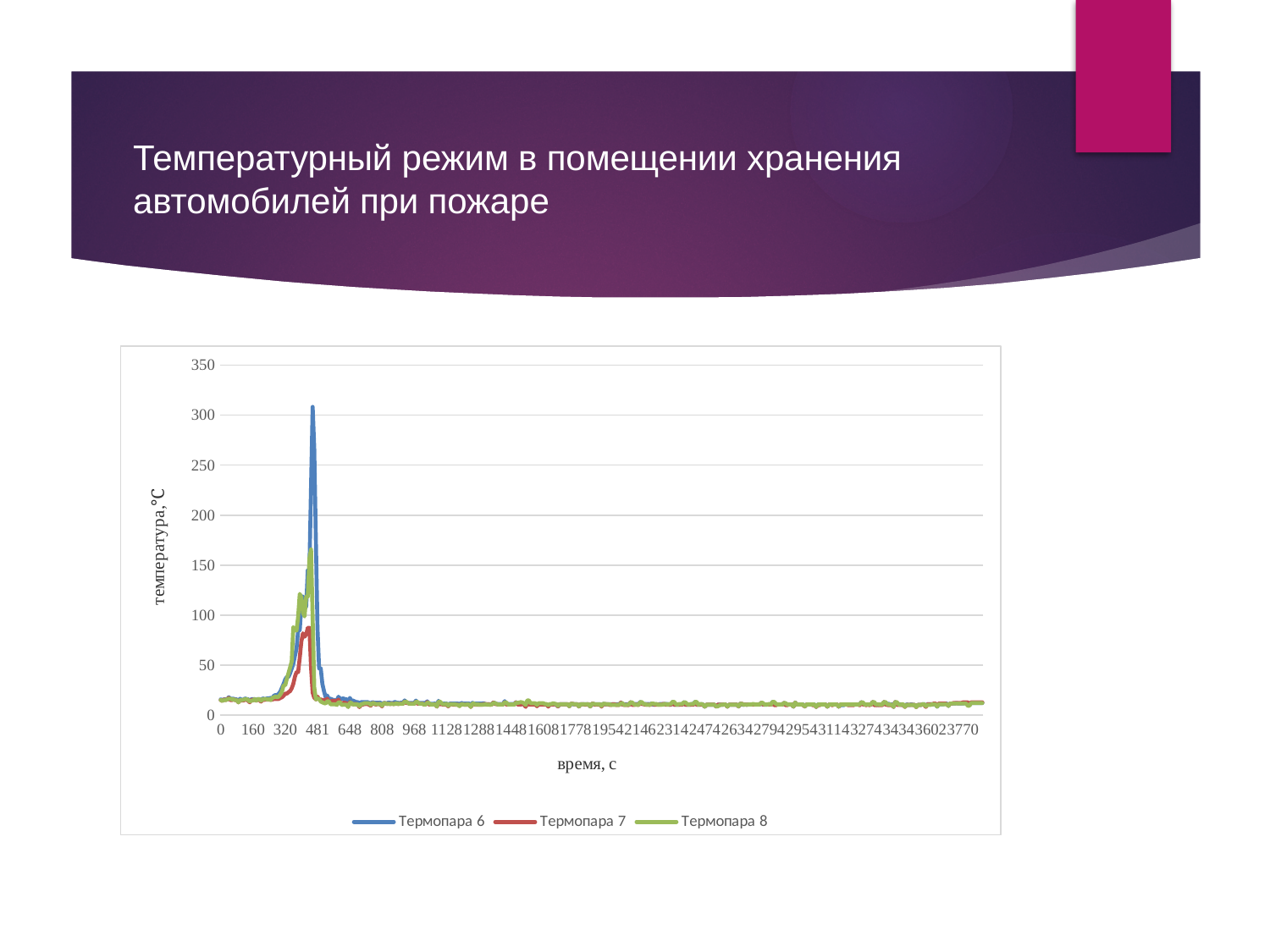

# Температурный режим в помещении хранения автомобилей при пожаре

### Chart

| Category |  |  |  |
|---|---|---|---|
| 0 | 15.8 | 15.1 | 15.1 |
| 9 | 15.1 | 14.4 | 14.4 |
| 16 | 15.8 | 15.8 | 15.1 |
| 25 | 15.8 | 15.1 | 15.1 |
| 32 | 15.8 | 15.8 | 15.8 |
| 40 | 18.0 | 17.3 | 16.5 |
| 49 | 16.5 | 15.1 | 16.5 |
| 56 | 16.5 | 15.1 | 15.8 |
| 65 | 16.5 | 15.8 | 15.8 |
| 72 | 15.8 | 15.1 | 15.1 |
| 80 | 15.8 | 15.1 | 15.1 |
| 89 | 13.6 | 12.9 | 12.9 |
| 96 | 16.5 | 15.1 | 15.1 |
| 105 | 15.3 | 14.6 | 15.1 |
| 112 | 15.3 | 14.6 | 15.3 |
| 120 | 16.8 | 15.3 | 16.1 |
| 129 | 16.1 | 15.3 | 16.1 |
| 136 | 16.1 | 14.6 | 15.3 |
| 145 | 13.6 | 12.9 | 13.6 |
| 152 | 16.1 | 15.3 | 14.6 |
| 160 | 16.1 | 15.3 | 14.6 |
| 169 | 16.1 | 15.3 | 16.1 |
| 176 | 15.3 | 14.6 | 14.6 |
| 185 | 16.1 | 15.3 | 16.1 |
| 192 | 16.1 | 15.3 | 16.1 |
| 200 | 15.1 | 13.6 | 14.4 |
| 209 | 16.8 | 15.3 | 16.1 |
| 216 | 16.3 | 15.3 | 16.1 |
| 225 | 16.3 | 15.6 | 16.3 |
| 232 | 17.0 | 15.6 | 15.6 |
| 240 | 17.0 | 15.6 | 16.3 |
| 249 | 17.3 | 15.6 | 15.1 |
| 256 | 16.8 | 15.6 | 17.3 |
| 265 | 19.5 | 16.3 | 18.0 |
| 272 | 20.2 | 16.3 | 18.7 |
| 280 | 20.2 | 16.3 | 18.0 |
| 289 | 21.6 | 16.3 | 18.7 |
| 296 | 23.8 | 17.3 | 20.9 |
| 305 | 27.7 | 18.0 | 23.8 |
| 312 | 31.3 | 19.5 | 29.9 |
| 320 | 35.9 | 21.6 | 29.9 |
| 329 | 38.3 | 21.6 | 36.6 |
| 336 | 38.3 | 23.1 | 42.0 |
| 345 | 42.0 | 24.1 | 47.8 |
| 352 | 46.6 | 26.9 | 53.8 |
| 360 | 51.4 | 31.3 | 88.1 |
| 369 | 59.4 | 38.6 | 84.8 |
| 376 | 66.6 | 43.2 | 84.8 |
| 385 | 85.0 | 43.2 | 98.6 |
| 392 | 85.0 | 57.4 | 121.3 |
| 400 | 110.4 | 73.7 | 117.8 |
| 409 | 118.8 | 81.9 | 102.5 |
| 416 | 105.7 | 78.5 | 98.8 |
| 425 | 108.9 | 80.9 | 118.6 |
| 433 | 145.0 | 87.4 | 118.6 |
| 440 | 145.0 | 87.4 | 156.7 |
| 449 | 229.0 | 47.5 | 165.8 |
| 456 | 308.3 | 22.6 | 97.4 |
| 465 | 266.8 | 17.5 | 27.9 |
| 473 | 173.5 | 15.8 | 15.8 |
| 481 | 86.7 | 18.7 | 16.5 |
| 489 | 46.8 | 15.8 | 16.5 |
| 496 | 46.8 | 15.8 | 13.6 |
| 505 | 31.5 | 15.1 | 12.9 |
| 513 | 24.3 | 15.1 | 12.2 |
| 528 | 18.2 | 15.1 | 11.7 |
| 537 | 19.7 | 16.5 | 13.9 |
| 545 | 16.5 | 13.6 | 13.9 |
| 552 | 16.5 | 13.6 | 11.0 |
| 561 | 15.8 | 14.4 | 11.0 |
| 568 | 15.1 | 14.4 | 11.0 |
| 577 | 15.1 | 14.4 | 11.0 |
| 585 | 14.4 | 13.6 | 10.3 |
| 592 | 18.5 | 15.6 | 12.9 |
| 601 | 16.5 | 12.2 | 12.9 |
| 608 | 16.5 | 12.2 | 10.3 |
| 617 | 16.8 | 12.4 | 10.5 |
| 625 | 16.1 | 12.4 | 10.5 |
| 632 | 16.1 | 12.0 | 10.5 |
| 641 | 12.9 | 8.8 | 8.1 |
| 648 | 17.3 | 13.2 | 12.4 |
| 657 | 14.6 | 11.2 | 12.4 |
| 665 | 14.6 | 11.2 | 10.5 |
| 672 | 13.9 | 11.2 | 11.2 |
| 681 | 13.2 | 11.2 | 10.5 |
| 688 | 13.2 | 10.5 | 11.2 |
| 697 | 10.7 | 8.1 | 8.8 |
| 705 | 13.2 | 10.5 | 11.2 |
| 712 | 13.2 | 10.5 | 11.2 |
| 721 | 13.2 | 11.2 | 12.0 |
| 728 | 13.2 | 11.2 | 12.0 |
| 737 | 13.2 | 11.2 | 12.0 |
| 745 | 12.4 | 10.5 | 12.0 |
| 752 | 11.5 | 9.5 | 10.3 |
| 761 | 13.2 | 12.0 | 12.0 |
| 768 | 12.4 | 12.0 | 12.0 |
| 777 | 12.4 | 10.5 | 11.2 |
| 785 | 12.4 | 11.2 | 11.2 |
| 792 | 12.4 | 11.2 | 11.2 |
| 801 | 12.7 | 10.7 | 11.5 |
| 808 | 10.7 | 8.8 | 9.5 |
| 817 | 12.4 | 12.0 | 12.0 |
| 825 | 12.0 | 12.0 | 12.0 |
| 832 | 12.0 | 11.2 | 11.2 |
| 841 | 12.7 | 11.5 | 11.5 |
| 848 | 12.4 | 11.2 | 11.2 |
| 857 | 12.2 | 11.5 | 11.5 |
| 865 | 12.4 | 11.2 | 11.2 |
| 872 | 13.4 | 11.5 | 11.2 |
| 881 | 12.4 | 11.5 | 12.2 |
| 888 | 12.4 | 11.2 | 11.2 |
| 897 | 12.2 | 11.5 | 11.5 |
| 905 | 12.7 | 11.5 | 11.5 |
| 912 | 12.2 | 11.5 | 11.5 |
| 921 | 14.8 | 13.6 | 13.6 |
| 928 | 12.7 | 12.2 | 13.6 |
| 937 | 12.2 | 12.2 | 12.2 |
| 945 | 12.2 | 11.5 | 11.5 |
| 952 | 12.2 | 11.5 | 11.5 |
| 961 | 12.2 | 11.5 | 11.5 |
| 968 | 12.2 | 11.5 | 11.5 |
| 977 | 14.6 | 13.4 | 13.4 |
| 985 | 12.2 | 11.5 | 13.4 |
| 992 | 12.2 | 11.5 | 11.5 |
| 1001 | 12.2 | 11.5 | 11.5 |
| 1008 | 12.2 | 11.5 | 11.5 |
| 1017 | 12.2 | 10.7 | 10.7 |
| 1025 | 12.2 | 10.7 | 10.7 |
| 1032 | 13.9 | 13.2 | 12.4 |
| 1041 | 11.5 | 10.7 | 12.4 |
| 1048 | 11.5 | 10.7 | 10.7 |
| 1057 | 11.5 | 10.7 | 10.7 |
| 1065 | 11.5 | 10.7 | 10.7 |
| 1072 | 11.7 | 11.0 | 11.0 |
| 1081 | 9.3 | 8.6 | 8.6 |
| 1088 | 14.4 | 12.9 | 13.6 |
| 1097 | 11.7 | 11.0 | 13.6 |
| 1105 | 11.7 | 11.0 | 11.7 |
| 1112 | 11.7 | 10.5 | 11.0 |
| 1121 | 11.7 | 10.5 | 11.0 |
| 1128 | 11.7 | 10.5 | 11.7 |
| 1137 | 10.0 | 8.8 | 9.3 |
| 1145 | 11.7 | 11.0 | 11.0 |
| 1152 | 11.7 | 11.0 | 11.0 |
| 1161 | 11.7 | 10.5 | 11.0 |
| 1168 | 11.7 | 10.5 | 11.0 |
| 1177 | 11.7 | 10.5 | 10.5 |
| 1185 | 11.7 | 10.5 | 10.5 |
| 1192 | 10.3 | 9.5 | 9.0 |
| 1201 | 12.4 | 11.0 | 11.0 |
| 1208 | 11.7 | 11.0 | 11.0 |
| 1217 | 11.7 | 10.5 | 10.5 |
| 1225 | 11.7 | 10.5 | 10.5 |
| 1232 | 11.7 | 10.5 | 11.0 |
| 1241 | 11.7 | 10.5 | 10.5 |
| 1248 | 9.5 | 8.3 | 8.3 |
| 1257 | 12.4 | 11.0 | 11.7 |
| 1265 | 11.7 | 11.0 | 11.7 |
| 1272 | 11.7 | 10.5 | 10.5 |
| 1281 | 11.7 | 10.5 | 11.2 |
| 1288 | 11.7 | 10.5 | 10.5 |
| 1297 | 11.7 | 10.5 | 10.5 |
| 1305 | 11.7 | 10.5 | 10.5 |
| 1312 | 12.0 | 11.2 | 10.5 |
| 1321 | 11.0 | 11.2 | 11.2 |
| 1328 | 11.0 | 11.0 | 10.5 |
| 1337 | 11.0 | 11.0 | 10.5 |
| 1345 | 11.0 | 10.5 | 10.5 |
| 1352 | 11.2 | 10.7 | 10.7 |
| 1361 | 12.7 | 12.7 | 12.2 |
| 1368 | 12.0 | 11.2 | 12.2 |
| 1377 | 11.2 | 11.2 | 11.2 |
| 1385 | 11.2 | 10.7 | 10.7 |
| 1392 | 11.2 | 10.7 | 10.7 |
| 1401 | 11.2 | 10.7 | 10.7 |
| 1408 | 11.2 | 10.7 | 10.7 |
| 1417 | 14.1 | 12.9 | 12.9 |
| 1425 | 11.2 | 10.7 | 12.9 |
| 1432 | 11.2 | 10.7 | 10.7 |
| 1441 | 11.2 | 10.7 | 10.7 |
| 1448 | 11.2 | 10.7 | 10.7 |
| 1457 | 11.2 | 10.7 | 10.7 |
| 1465 | 11.2 | 10.7 | 10.7 |
| 1472 | 12.9 | 12.9 | 12.4 |
| 1481 | 11.2 | 10.7 | 12.4 |
| 1488 | 11.2 | 10.7 | 12.7 |
| 1497 | 11.2 | 10.7 | 13.2 |
| 1505 | 11.2 | 11.2 | 12.7 |
| 1512 | 11.2 | 10.7 | 12.0 |
| 1521 | 8.8 | 8.3 | 10.3 |
| 1528 | 13.4 | 12.9 | 14.8 |
| 1537 | 11.2 | 10.7 | 14.8 |
| 1545 | 11.2 | 10.7 | 12.0 |
| 1552 | 10.7 | 10.7 | 12.0 |
| 1561 | 11.2 | 10.7 | 12.0 |
| 1568 | 11.2 | 10.7 | 12.0 |
| 1577 | 9.5 | 9.0 | 10.3 |
| 1585 | 11.2 | 10.7 | 12.0 |
| 1592 | 10.7 | 10.7 | 12.0 |
| 1601 | 10.7 | 10.7 | 12.0 |
| 1608 | 11.2 | 10.7 | 12.0 |
| 1617 | 10.7 | 10.7 | 11.2 |
| 1625 | 10.7 | 10.7 | 11.2 |
| 1632 | 9.0 | 8.6 | 9.8 |
| 1641 | 10.7 | 10.7 | 11.2 |
| 1648 | 10.7 | 10.7 | 11.2 |
| 1657 | 10.7 | 10.7 | 12.0 |
| 1665 | 11.0 | 11.0 | 11.5 |
| 1680 | 10.7 | 10.7 | 11.2 |
| 1689 | 8.8 | 8.8 | 9.3 |
| 1697 | 11.0 | 11.0 | 11.0 |
| 1704 | 11.0 | 11.0 | 11.0 |
| 1713 | 11.0 | 11.0 | 11.0 |
| 1720 | 11.0 | 11.0 | 11.0 |
| 1729 | 11.0 | 11.0 | 11.0 |
| 1738 | 11.0 | 11.0 | 11.0 |
| 1745 | 9.0 | 9.0 | 9.0 |
| 1754 | 11.5 | 11.5 | 11.5 |
| 1761 | 11.0 | 11.5 | 11.5 |
| 1770 | 11.0 | 11.0 | 11.0 |
| 1778 | 11.0 | 11.0 | 11.0 |
| 1793 | 11.0 | 11.0 | 11.0 |
| 1802 | 8.8 | 8.8 | 8.8 |
| 1810 | 11.0 | 11.0 | 11.0 |
| 1817 | 11.0 | 11.0 | 11.0 |
| 1826 | 11.0 | 11.0 | 11.0 |
| 1833 | 11.0 | 10.3 | 11.0 |
| 1842 | 11.0 | 11.0 | 11.0 |
| 1850 | 11.0 | 11.0 | 11.0 |
| 1857 | 8.8 | 8.8 | 8.8 |
| 1866 | 11.5 | 11.5 | 11.5 |
| 1873 | 11.0 | 11.5 | 11.5 |
| 1882 | 11.0 | 10.3 | 11.0 |
| 1890 | 11.0 | 11.0 | 11.0 |
| 1898 | 11.0 | 10.3 | 11.0 |
| 1906 | 11.0 | 11.0 | 11.0 |
| 1913 | 9.3 | 8.6 | 9.3 |
| 1922 | 11.5 | 11.0 | 11.5 |
| 1930 | 11.0 | 11.0 | 11.5 |
| 1945 | 11.0 | 11.0 | 11.0 |
| 1954 | 11.0 | 11.0 | 11.0 |
| 1961 | 11.0 | 10.3 | 11.0 |
| 1977 | 11.0 | 10.3 | 10.3 |
| 1986 | 11.0 | 11.0 | 10.3 |
| 1994 | 11.0 | 11.0 | 10.3 |
| 2009 | 11.0 | 10.3 | 10.3 |
| 2018 | 11.0 | 10.3 | 10.3 |
| 2026 | 11.0 | 10.3 | 10.3 |
| 2033 | 12.7 | 12.7 | 12.0 |
| 2042 | 11.0 | 10.5 | 12.0 |
| 2049 | 11.0 | 10.3 | 10.3 |
| 2058 | 11.0 | 10.3 | 10.3 |
| 2066 | 11.0 | 10.3 | 10.3 |
| 2081 | 10.7 | 10.0 | 10.7 |
| 2090 | 12.9 | 12.9 | 12.9 |
| 2098 | 11.0 | 10.3 | 12.9 |
| 2113 | 11.0 | 10.3 | 11.0 |
| 2122 | 11.2 | 10.5 | 10.5 |
| 2130 | 11.2 | 10.5 | 10.5 |
| 2137 | 11.0 | 10.3 | 10.3 |
| 2146 | 13.2 | 12.4 | 13.2 |
| 2153 | 11.7 | 11.2 | 13.2 |
| 2162 | 11.2 | 11.2 | 11.2 |
| 2170 | 11.2 | 10.5 | 11.2 |
| 2185 | 11.2 | 10.5 | 10.5 |
| 2194 | 11.2 | 10.5 | 10.5 |
| 2202 | 11.0 | 10.3 | 10.3 |
| 2209 | 11.7 | 11.2 | 11.7 |
| 2218 | 10.5 | 11.2 | 11.7 |
| 2225 | 10.5 | 10.5 | 11.2 |
| 2234 | 11.2 | 10.5 | 11.2 |
| 2242 | 10.5 | 10.5 | 10.5 |
| 2250 | 11.2 | 10.5 | 10.5 |
| 2258 | 11.2 | 10.5 | 10.5 |
| 2265 | 11.2 | 11.2 | 10.5 |
| 2274 | 11.2 | 11.2 | 11.2 |
| 2281 | 11.2 | 10.5 | 11.2 |
| 2290 | 11.2 | 10.5 | 10.5 |
| 2298 | 10.5 | 10.5 | 11.2 |
| 2305 | 10.5 | 10.5 | 11.2 |
| 2314 | 13.4 | 12.7 | 13.4 |
| 2321 | 10.5 | 10.5 | 13.4 |
| 2330 | 10.5 | 10.5 | 11.2 |
| 2338 | 10.5 | 10.5 | 10.5 |
| 2345 | 10.5 | 10.5 | 11.2 |
| 2354 | 11.2 | 10.5 | 11.2 |
| 2361 | 10.5 | 10.5 | 11.2 |
| 2370 | 12.9 | 12.2 | 12.9 |
| 2378 | 10.5 | 10.5 | 12.9 |
| 2385 | 10.5 | 10.5 | 11.2 |
| 2394 | 10.5 | 10.5 | 10.5 |
| 2401 | 10.5 | 10.5 | 11.2 |
| 2410 | 11.2 | 10.5 | 11.2 |
| 2418 | 11.2 | 10.5 | 11.2 |
| 2425 | 13.4 | 12.7 | 13.4 |
| 2434 | 10.5 | 10.5 | 13.4 |
| 2441 | 10.5 | 10.5 | 10.5 |
| 2450 | 10.5 | 10.5 | 11.2 |
| 2458 | 11.2 | 10.5 | 11.2 |
| 2465 | 10.5 | 10.5 | 10.5 |
| 2474 | 8.6 | 8.6 | 8.6 |
| 2481 | 10.5 | 10.5 | 10.5 |
| 2490 | 10.5 | 10.5 | 10.5 |
| 2498 | 10.5 | 10.5 | 10.5 |
| 2505 | 10.5 | 10.5 | 10.5 |
| 2514 | 10.5 | 10.5 | 10.5 |
| 2521 | 10.5 | 10.5 | 10.5 |
| 2530 | 8.8 | 8.8 | 8.8 |
| 2538 | 10.5 | 10.5 | 8.8 |
| 2545 | 10.5 | 10.5 | 9.8 |
| 2554 | 10.5 | 10.5 | 10.5 |
| 2561 | 10.5 | 10.5 | 10.5 |
| 2570 | 10.7 | 10.7 | 10.7 |
| 2578 | 10.7 | 10.7 | 10.7 |
| 2585 | 8.6 | 8.6 | 8.6 |
| 2594 | 10.5 | 10.5 | 10.5 |
| 2601 | 10.5 | 10.5 | 10.5 |
| 2610 | 10.5 | 10.5 | 10.5 |
| 2618 | 10.5 | 10.5 | 10.5 |
| 2625 | 10.5 | 10.5 | 10.5 |
| 2634 | 10.5 | 10.5 | 10.5 |
| 2641 | 8.8 | 8.8 | 8.8 |
| 2650 | 11.5 | 11.5 | 11.5 |
| 2658 | 10.5 | 11.5 | 11.5 |
| 2665 | 10.5 | 10.5 | 10.5 |
| 2674 | 10.7 | 10.7 | 10.7 |
| 2681 | 10.5 | 10.5 | 10.5 |
| 2690 | 10.7 | 10.7 | 10.7 |
| 2698 | 10.7 | 10.7 | 10.7 |
| 2705 | 10.7 | 10.7 | 10.7 |
| 2714 | 10.7 | 10.7 | 11.5 |
| 2721 | 10.7 | 10.7 | 10.7 |
| 2730 | 10.7 | 10.7 | 10.7 |
| 2738 | 10.7 | 10.7 | 10.7 |
| 2745 | 10.7 | 10.7 | 10.7 |
| 2754 | 12.4 | 12.4 | 12.4 |
| 2761 | 10.7 | 10.7 | 12.4 |
| 2770 | 10.5 | 10.7 | 10.7 |
| 2778 | 10.5 | 10.7 | 10.7 |
| 2785 | 10.7 | 10.7 | 10.7 |
| 2794 | 10.7 | 10.7 | 11.5 |
| 2801 | 10.7 | 10.7 | 10.7 |
| 2810 | 13.4 | 12.7 | 13.4 |
| 2818 | 10.7 | 10.0 | 13.4 |
| 2825 | 10.7 | 10.0 | 11.5 |
| 2834 | 10.7 | 10.7 | 10.7 |
| 2841 | 10.7 | 10.7 | 10.7 |
| 2850 | 10.7 | 10.7 | 10.7 |
| 2858 | 10.7 | 10.7 | 10.7 |
| 2865 | 12.2 | 12.2 | 12.2 |
| 2874 | 10.7 | 10.0 | 12.2 |
| 2881 | 10.7 | 10.0 | 10.7 |
| 2890 | 10.7 | 10.7 | 10.7 |
| 2898 | 10.7 | 10.7 | 10.7 |
| 2905 | 10.7 | 10.7 | 10.7 |
| 2914 | 8.6 | 8.6 | 8.6 |
| 2921 | 12.7 | 12.7 | 12.7 |
| 2930 | 10.7 | 10.7 | 10.7 |
| 2938 | 10.7 | 10.7 | 10.7 |
| 2945 | 10.7 | 10.7 | 10.7 |
| 2954 | 10.7 | 10.7 | 10.7 |
| 2961 | 10.7 | 10.0 | 10.7 |
| 2970 | 8.8 | 8.8 | 8.8 |
| 2978 | 10.7 | 10.7 | 10.7 |
| 2985 | 10.7 | 10.7 | 10.7 |
| 2994 | 10.7 | 10.7 | 10.7 |
| 3001 | 10.7 | 10.7 | 10.7 |
| 3010 | 10.7 | 10.0 | 10.7 |
| 3018 | 10.7 | 10.0 | 10.7 |
| 3026 | 8.3 | 8.3 | 8.3 |
| 3034 | 10.7 | 10.0 | 10.7 |
| 3041 | 10.7 | 10.0 | 10.7 |
| 3050 | 10.7 | 10.7 | 10.7 |
| 3058 | 10.7 | 10.7 | 10.7 |
| 3066 | 10.7 | 10.7 | 10.7 |
| 3074 | 10.7 | 10.7 | 10.7 |
| 3081 | 8.6 | 8.6 | 8.6 |
| 3090 | 10.7 | 10.7 | 10.7 |
| 3098 | 10.7 | 10.7 | 10.7 |
| 3106 | 10.7 | 10.0 | 10.7 |
| 3114 | 10.7 | 10.7 | 10.7 |
| 3121 | 10.7 | 10.7 | 10.7 |
| 3130 | 10.7 | 10.7 | 10.7 |
| 3138 | 8.6 | 8.6 | 8.6 |
| 3146 | 10.7 | 10.7 | 10.7 |
| 3154 | 10.0 | 10.7 | 10.7 |
| 3161 | 10.0 | 10.7 | 10.7 |
| 3170 | 10.7 | 10.7 | 10.7 |
| 3178 | 10.7 | 10.7 | 10.7 |
| 3186 | 10.7 | 10.0 | 10.7 |
| 3194 | 10.7 | 10.0 | 10.7 |
| 3201 | 10.7 | 10.0 | 10.7 |
| 3210 | 10.7 | 10.0 | 10.7 |
| 3218 | 10.7 | 10.7 | 10.7 |
| 3226 | 10.7 | 10.7 | 10.7 |
| 3234 | 10.7 | 10.7 | 10.7 |
| 3241 | 10.7 | 10.0 | 10.7 |
| 3250 | 12.9 | 12.9 | 12.9 |
| 3258 | 11.5 | 10.7 | 12.9 |
| 3266 | 10.7 | 10.7 | 10.7 |
| 3274 | 10.7 | 10.0 | 10.7 |
| 3281 | 10.7 | 10.7 | 10.7 |
| 3290 | 10.7 | 10.0 | 10.7 |
| 3297 | 10.7 | 10.7 | 10.7 |
| 3306 | 13.2 | 13.2 | 13.2 |
| 3314 | 10.7 | 10.0 | 13.2 |
| 3321 | 10.7 | 10.0 | 10.7 |
| 3330 | 10.3 | 10.3 | 11.0 |
| 3337 | 10.7 | 10.0 | 10.7 |
| 3346 | 10.7 | 10.0 | 10.7 |
| 3354 | 10.7 | 10.0 | 10.7 |
| 3361 | 13.2 | 13.2 | 13.2 |
| 3370 | 11.0 | 10.7 | 13.2 |
| 3377 | 11.0 | 10.3 | 11.0 |
| 3386 | 11.5 | 10.0 | 10.7 |
| 3394 | 10.7 | 10.0 | 10.7 |
| 3401 | 11.0 | 10.3 | 10.3 |
| 3410 | 8.3 | 8.3 | 8.3 |
| 3417 | 13.2 | 13.2 | 13.2 |
| 3426 | 11.0 | 10.3 | 13.2 |
| 3434 | 11.0 | 10.3 | 11.0 |
| 3441 | 11.0 | 10.3 | 10.3 |
| 3450 | 10.3 | 10.3 | 11.0 |
| 3457 | 10.3 | 10.3 | 11.0 |
| 3466 | 9.0 | 8.3 | 8.3 |
| 3474 | 11.0 | 10.3 | 10.3 |
| 3481 | 10.3 | 10.3 | 10.3 |
| 3490 | 10.3 | 10.3 | 10.3 |
| 3497 | 11.0 | 10.3 | 10.3 |
| 3506 | 10.3 | 10.3 | 10.3 |
| 3514 | 10.3 | 10.3 | 10.3 |
| 3521 | 8.8 | 8.1 | 8.1 |
| 3530 | 10.3 | 10.3 | 10.3 |
| 3537 | 10.3 | 10.3 | 10.3 |
| 3546 | 10.3 | 10.3 | 10.3 |
| 3554 | 11.0 | 11.0 | 11.0 |
| 3569 | 11.0 | 10.3 | 11.0 |
| 3578 | 9.0 | 8.3 | 9.0 |
| 3586 | 11.0 | 11.0 | 10.3 |
| 3593 | 11.0 | 11.0 | 10.3 |
| 3602 | 11.0 | 11.0 | 10.3 |
| 3609 | 11.0 | 11.0 | 11.0 |
| 3618 | 11.0 | 11.7 | 11.0 |
| 3626 | 11.0 | 11.7 | 11.0 |
| 3633 | 8.6 | 9.3 | 8.6 |
| 3642 | 11.0 | 11.7 | 11.0 |
| 3649 | 11.0 | 11.7 | 11.0 |
| 3658 | 11.0 | 11.7 | 11.0 |
| 3666 | 11.0 | 11.7 | 11.0 |
| 3673 | 11.7 | 11.7 | 11.0 |
| 3682 | 11.7 | 11.0 | 11.0 |
| 3689 | 9.3 | 9.8 | 9.3 |
| 3698 | 11.7 | 11.7 | 11.7 |
| 3706 | 11.7 | 11.7 | 11.7 |
| 3714 | 11.7 | 12.2 | 11.7 |
| 3722 | 11.7 | 12.2 | 11.7 |
| 3729 | 12.2 | 12.2 | 11.7 |
| 3738 | 11.7 | 12.2 | 11.7 |
| 3746 | 11.7 | 12.2 | 11.7 |
| 3761 | 11.7 | 12.2 | 11.7 |
| 3770 | 11.7 | 12.9 | 11.7 |
| 3778 | 12.2 | 12.9 | 11.7 |
| 3785 | 11.7 | 12.9 | 11.7 |
| 3794 | 12.2 | 12.9 | 9.5 |
| 3801 | 10.0 | 10.7 | 9.5 |
| 3810 | 12.2 | 12.9 | 12.2 |
| 3818 | 12.2 | 12.9 | 12.2 |
| 3825 | 12.2 | 12.9 | 12.2 |
| 3834 | 12.2 | 12.9 | 12.2 |
| 3841 | 12.2 | 12.9 | 12.2 |
| 3850 | 12.2 | 12.9 | 12.2 |
| 3858 | 12.2 | 12.9 | 12.2 |
| 3865 | 12.2 | 12.9 | 12.2 |